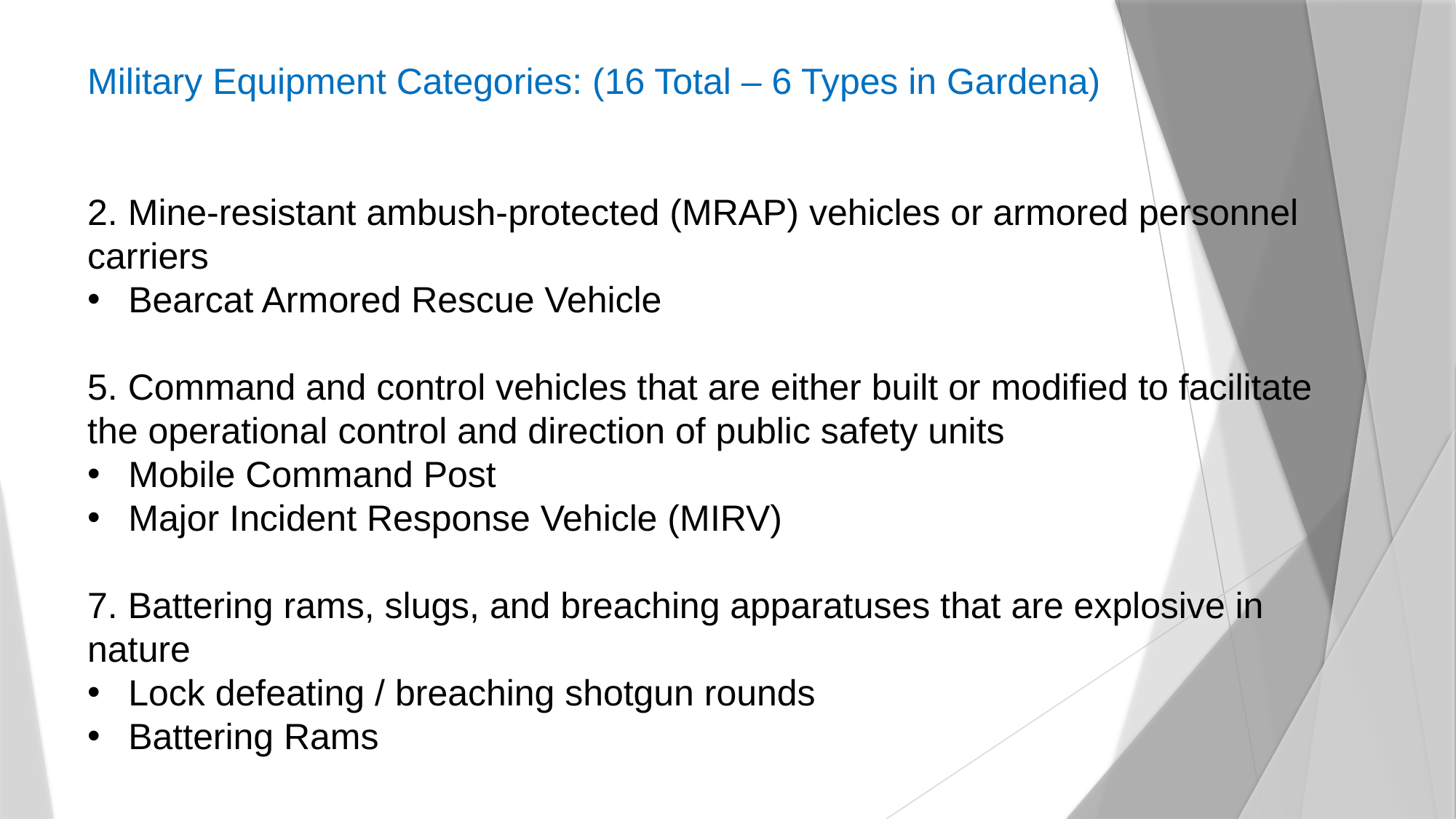

Military Equipment Categories: (16 Total – 6 Types in Gardena)

2. Mine-resistant ambush-protected (MRAP) vehicles or armored personnel carriers
Bearcat Armored Rescue Vehicle

5. Command and control vehicles that are either built or modified to facilitate the operational control and direction of public safety units
Mobile Command Post
Major Incident Response Vehicle (MIRV)

7. Battering rams, slugs, and breaching apparatuses that are explosive in nature
Lock defeating / breaching shotgun rounds
Battering Rams